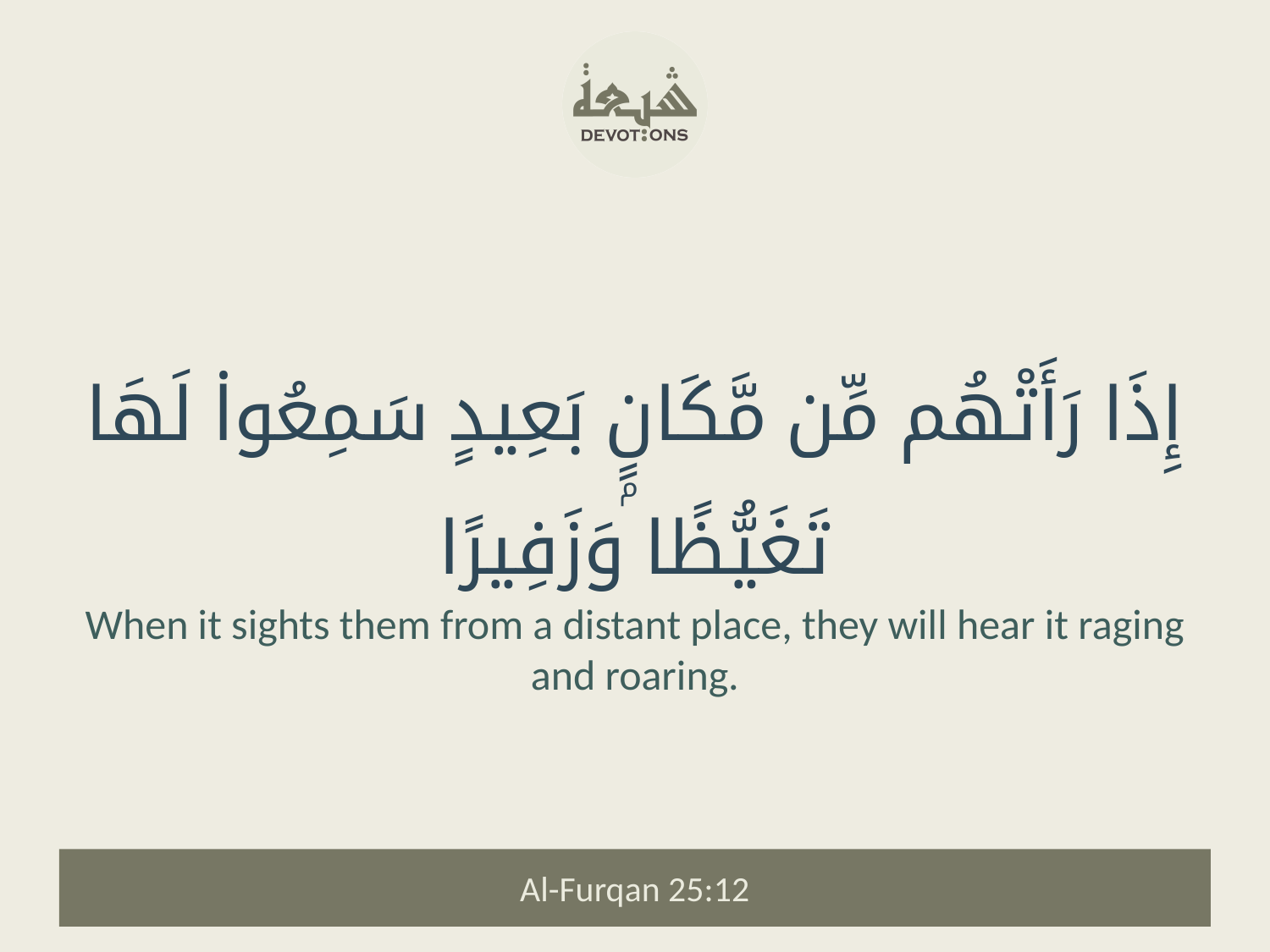

إِذَا رَأَتْهُم مِّن مَّكَانٍۭ بَعِيدٍ سَمِعُوا۟ لَهَا تَغَيُّظًا وَزَفِيرًا
When it sights them from a distant place, they will hear it raging and roaring.
Al-Furqan 25:12